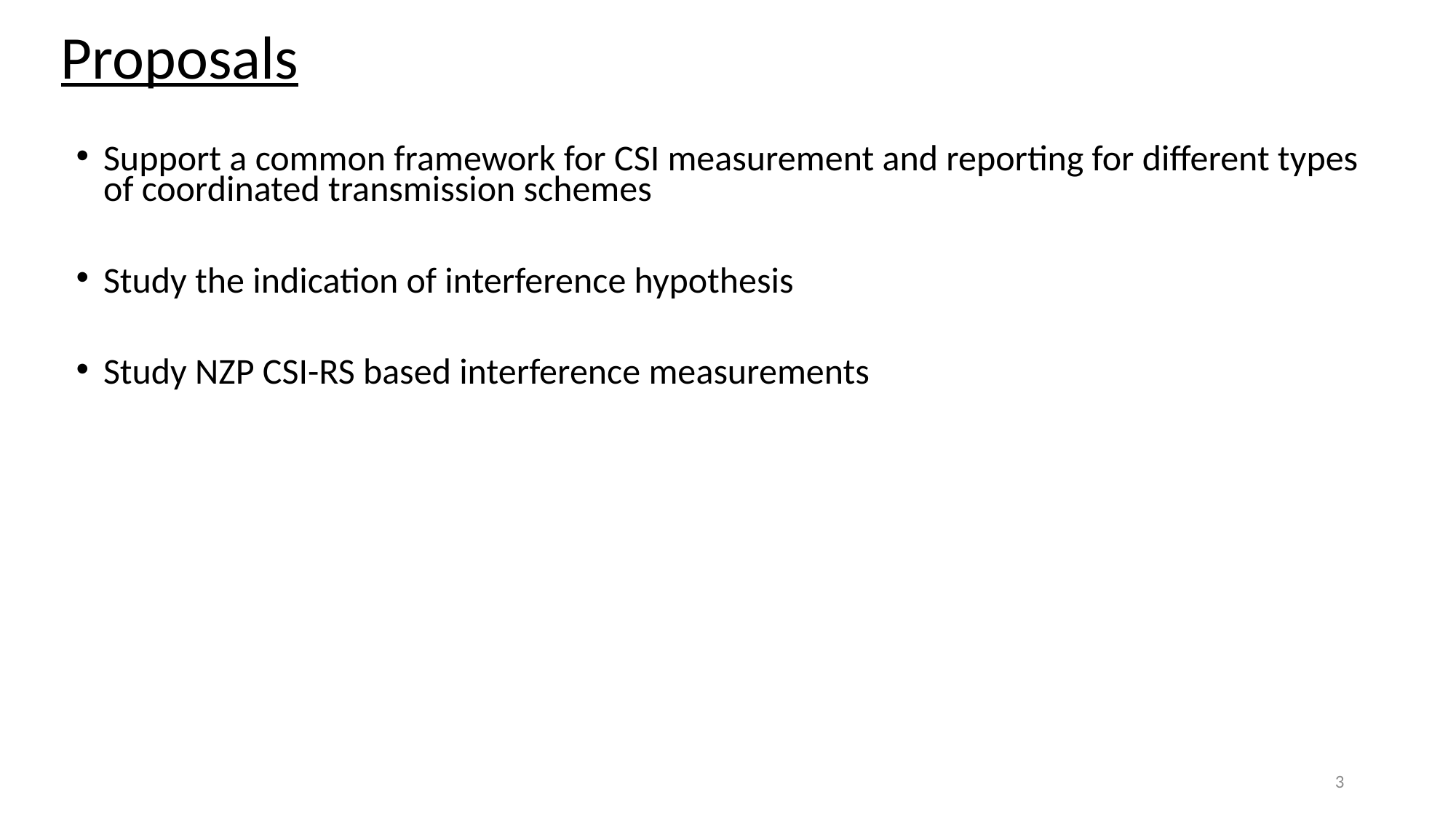

Proposals
Support a common framework for CSI measurement and reporting for different types of coordinated transmission schemes

Study the indication of interference hypothesis

Study NZP CSI-RS based interference measurements

3